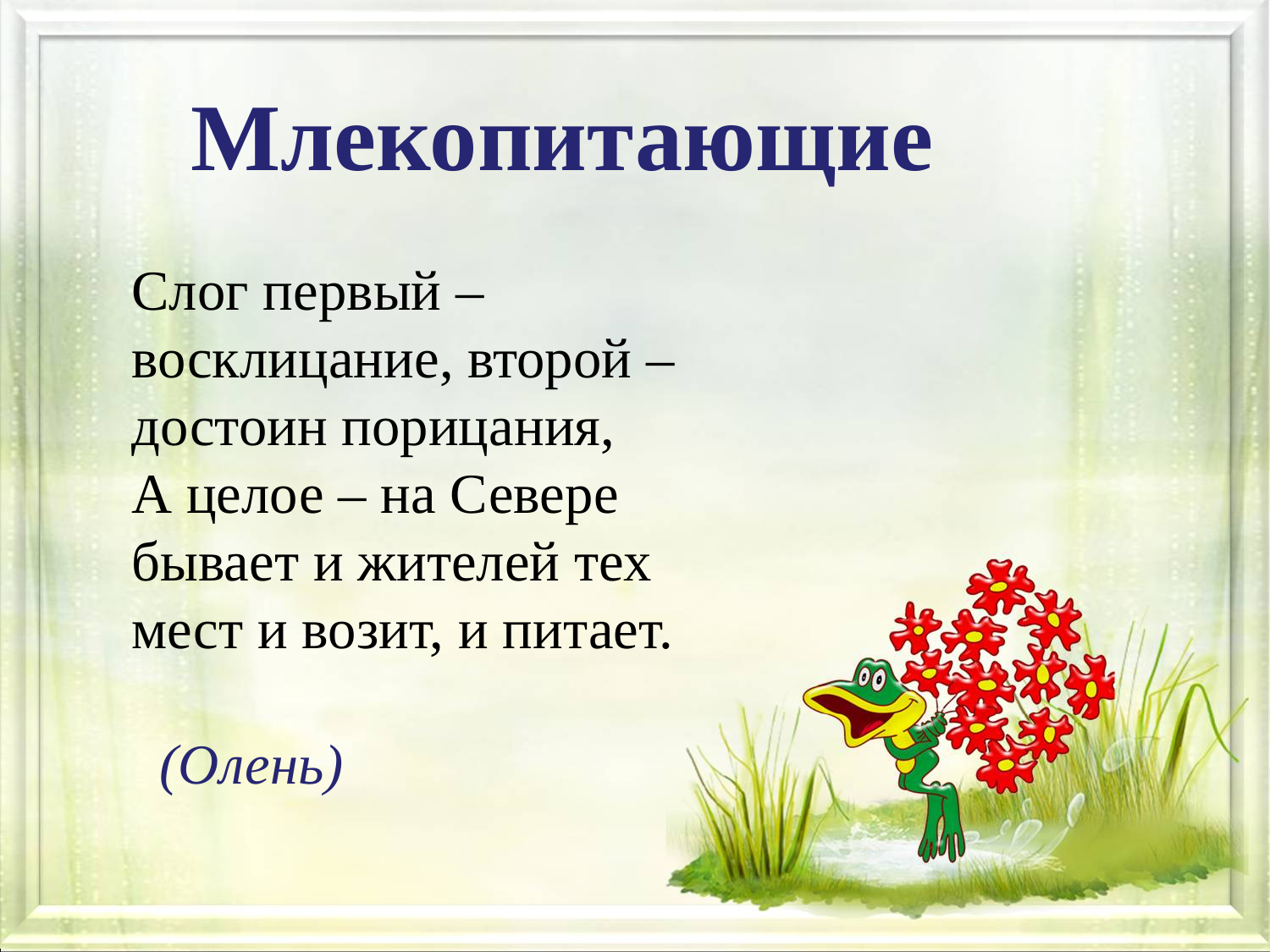

Млекопитающие
Слог первый – восклицание, второй – достоин порицания,
А целое – на Севере бывает и жителей тех мест и возит, и питает.

  (Олень)